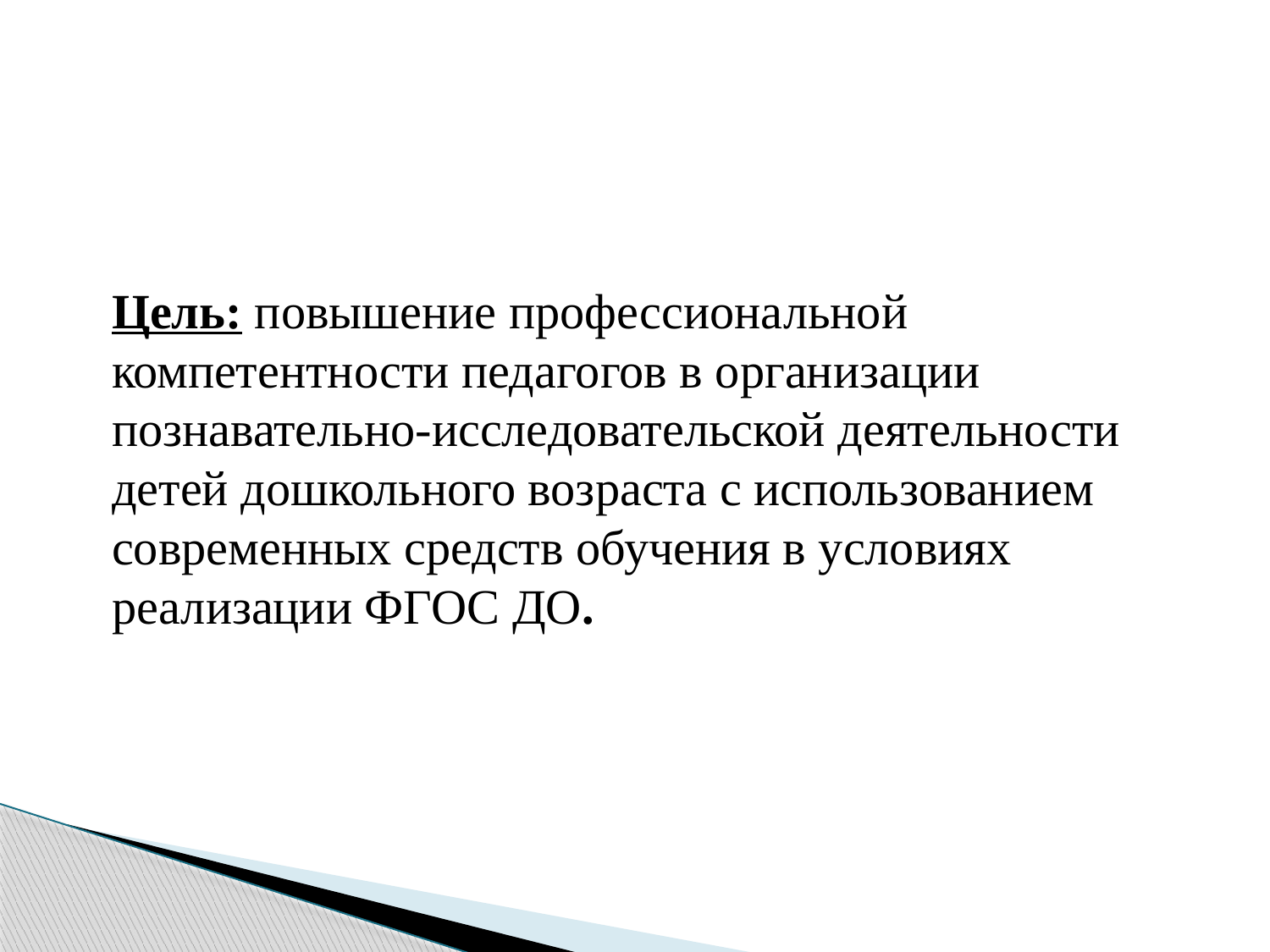

Цель: повышение профессиональной компетентности педагогов в организации познавательно-исследовательской деятельности детей дошкольного возраста с использованием современных средств обучения в условиях реализации ФГОС ДО.